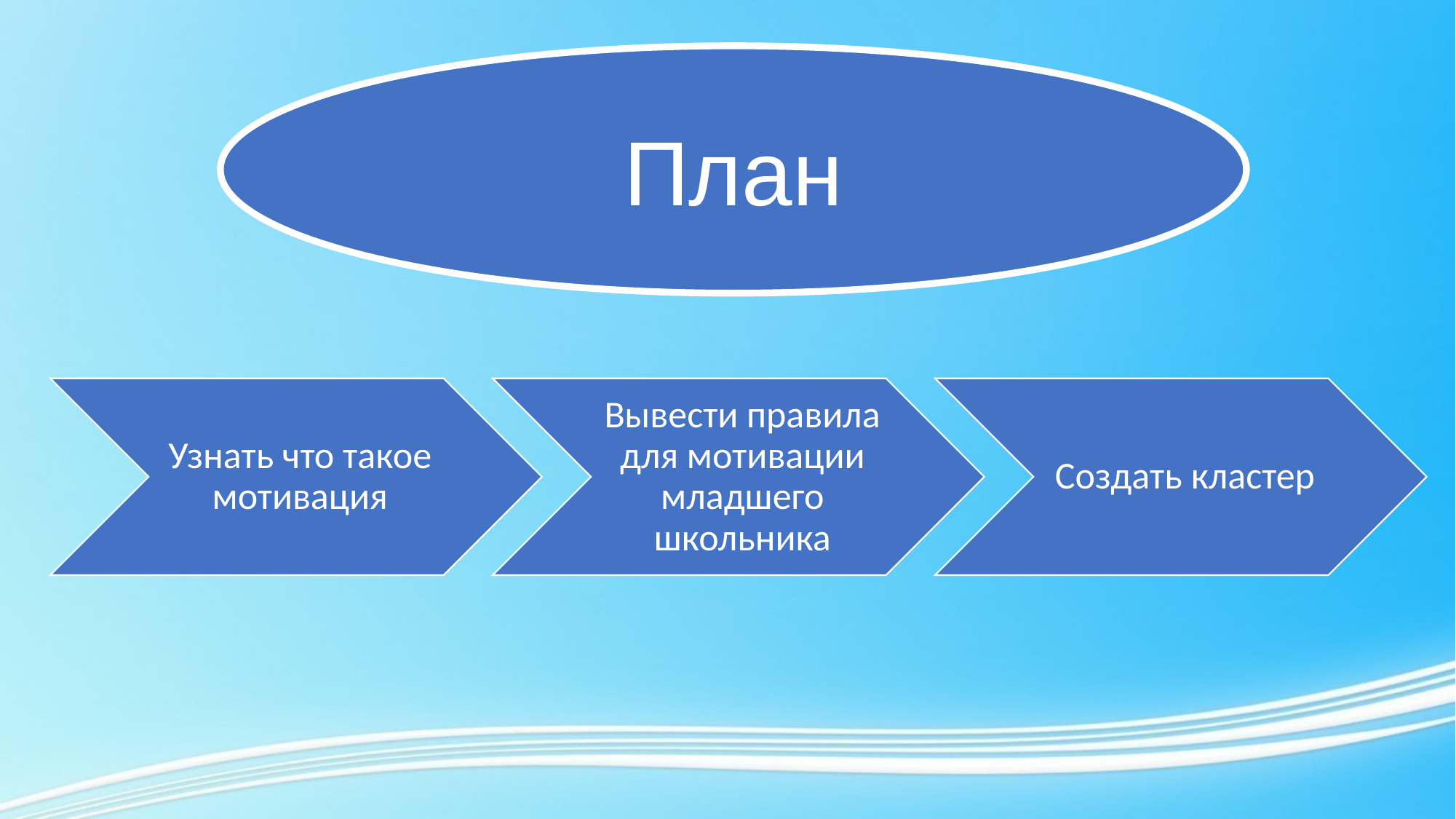

План
Узнать что такое мотивация
Вывести правила для мотивации младшего школьника
Создать кластер